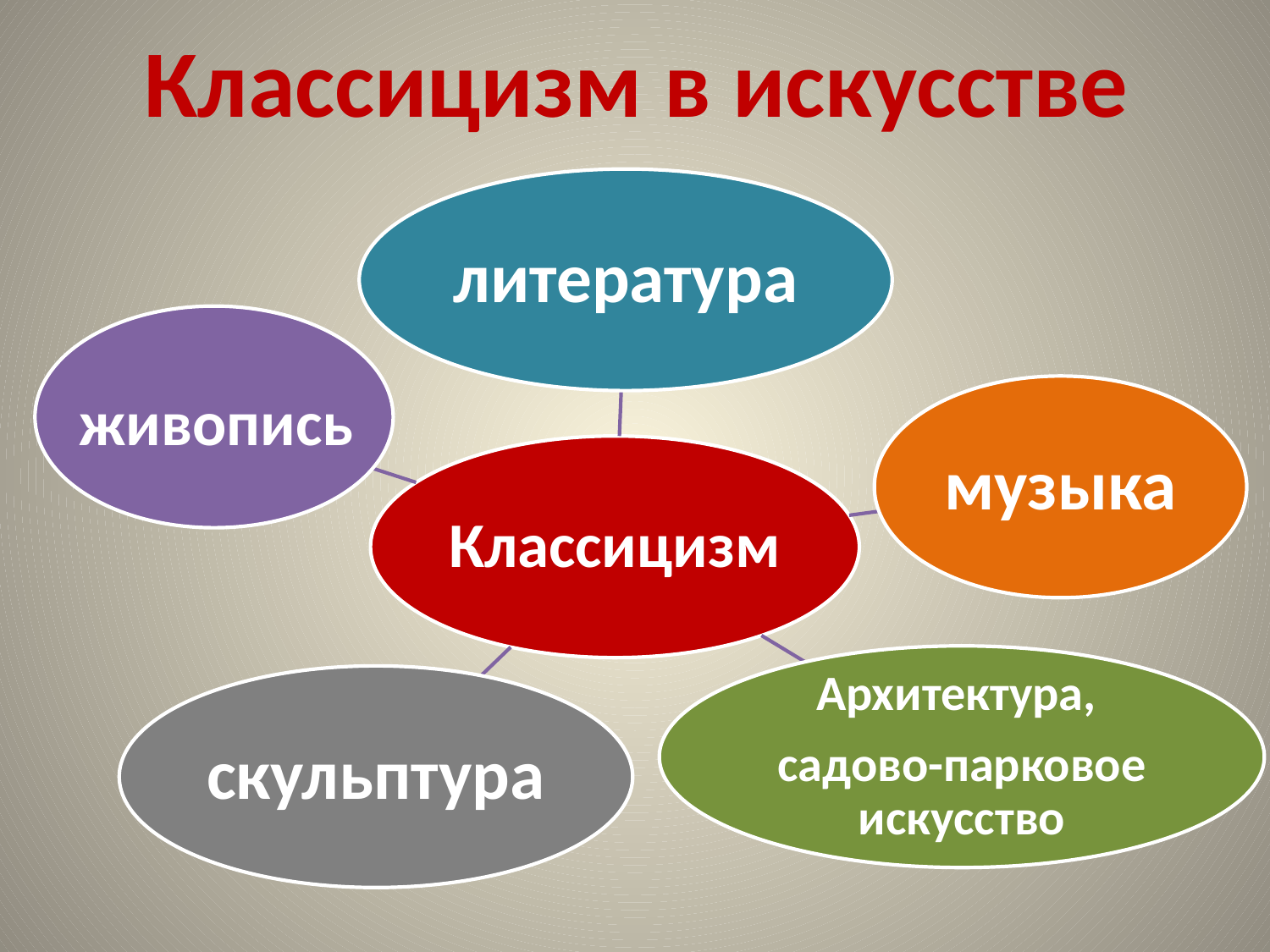

# Классицизм в искусстве
Классицизм

литература

музыка

Архитектура,
садово-парковое искусство

скульптура

живопись